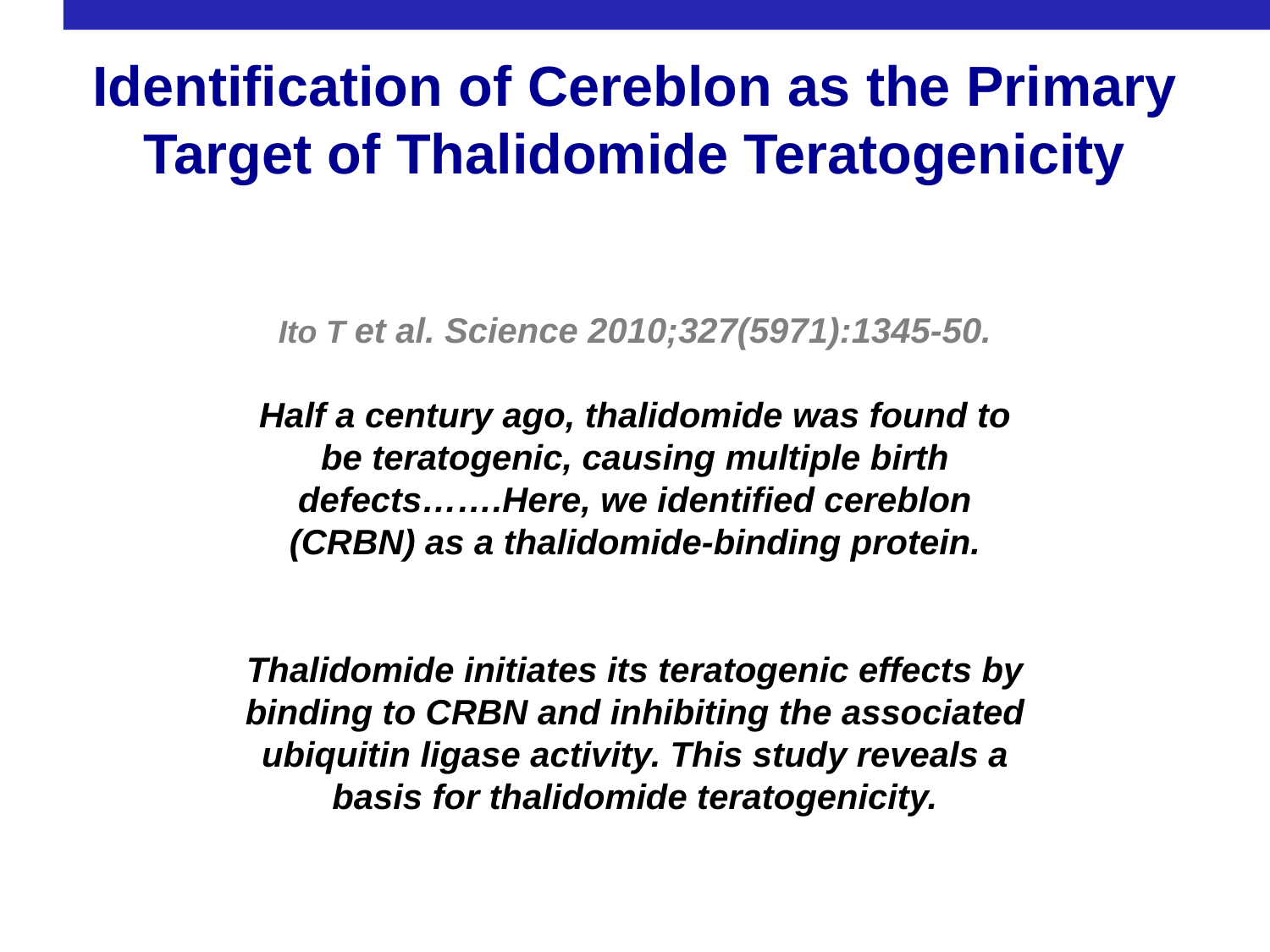

# Identification of Cereblon as the Primary Target of Thalidomide Teratogenicity
Ito T et al. Science 2010;327(5971):1345-50.

Half a century ago, thalidomide was found to be teratogenic, causing multiple birth defects…….Here, we identified cereblon (CRBN) as a thalidomide-binding protein.

Thalidomide initiates its teratogenic effects by binding to CRBN and inhibiting the associated ubiquitin ligase activity. This study reveals a basis for thalidomide teratogenicity.